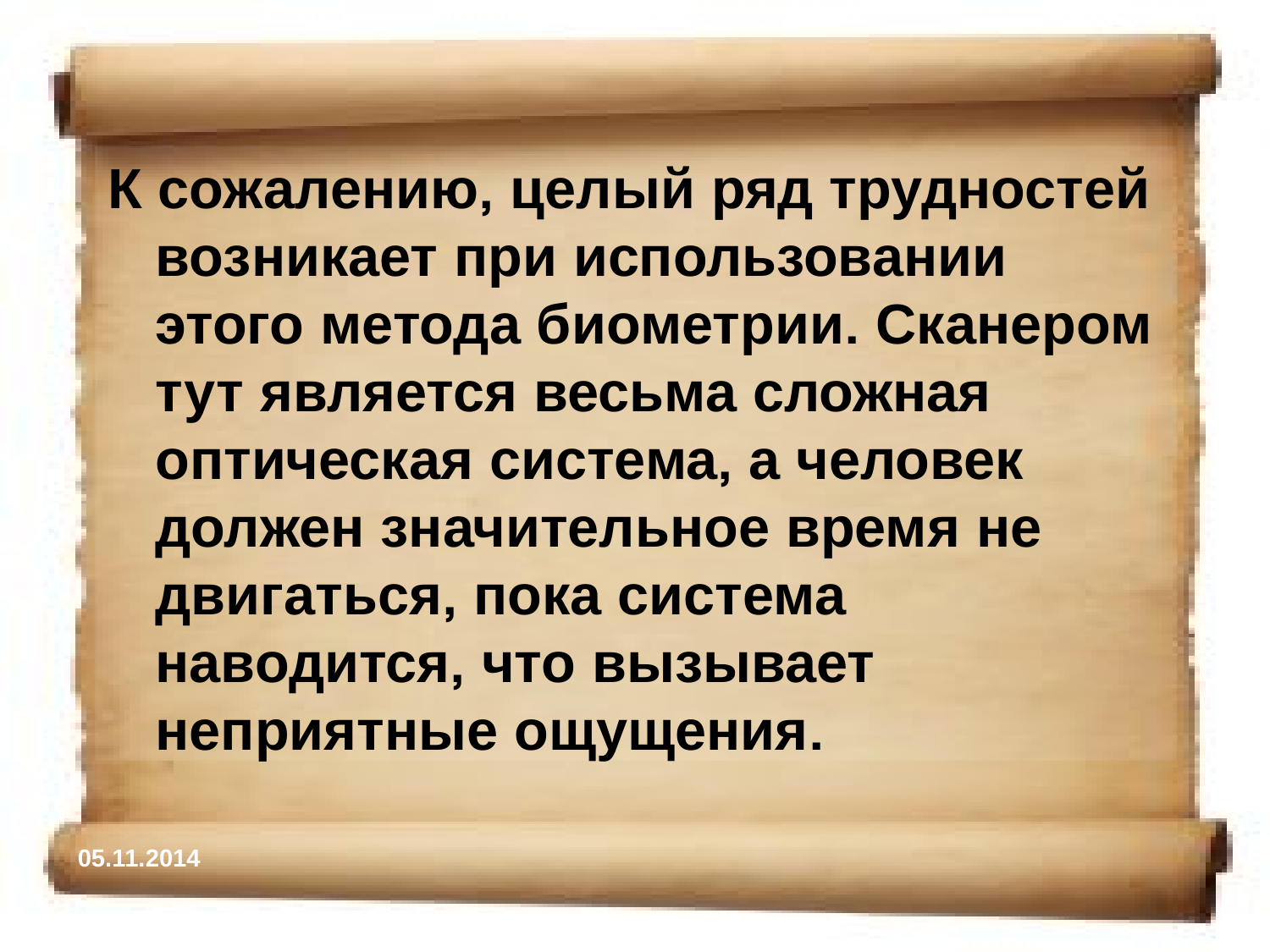

К сожалению, целый ряд трудностей возникает при использовании этого метода биометрии. Сканером тут является весьма сложная оптическая система, а человек должен значительное время не двигаться, пока система наводится, что вызывает неприятные ощущения.
05.11.2014